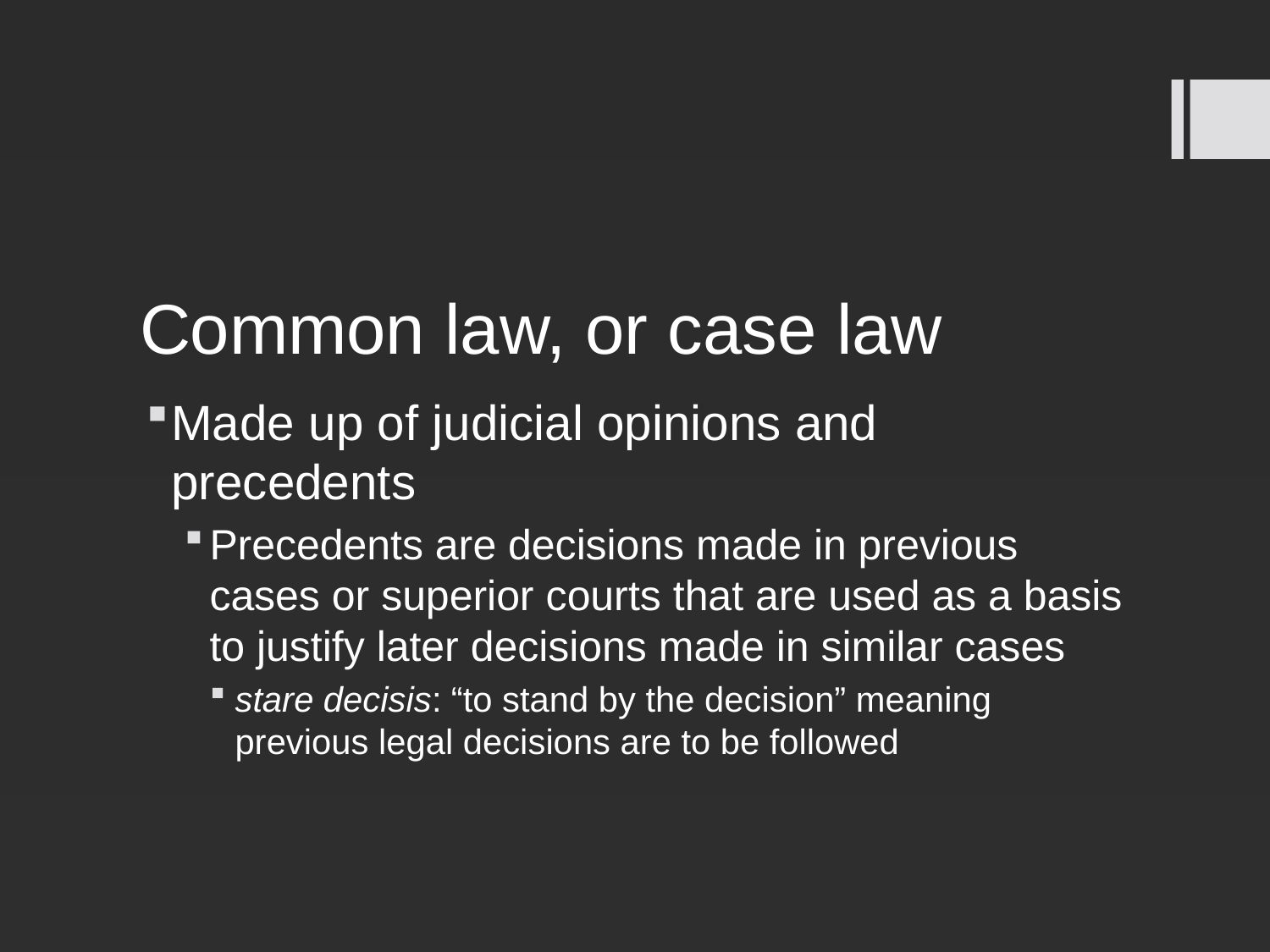

# Common law, or case law
Made up of judicial opinions and precedents
Precedents are decisions made in previous cases or superior courts that are used as a basis to justify later decisions made in similar cases
stare decisis: “to stand by the decision” meaning previous legal decisions are to be followed